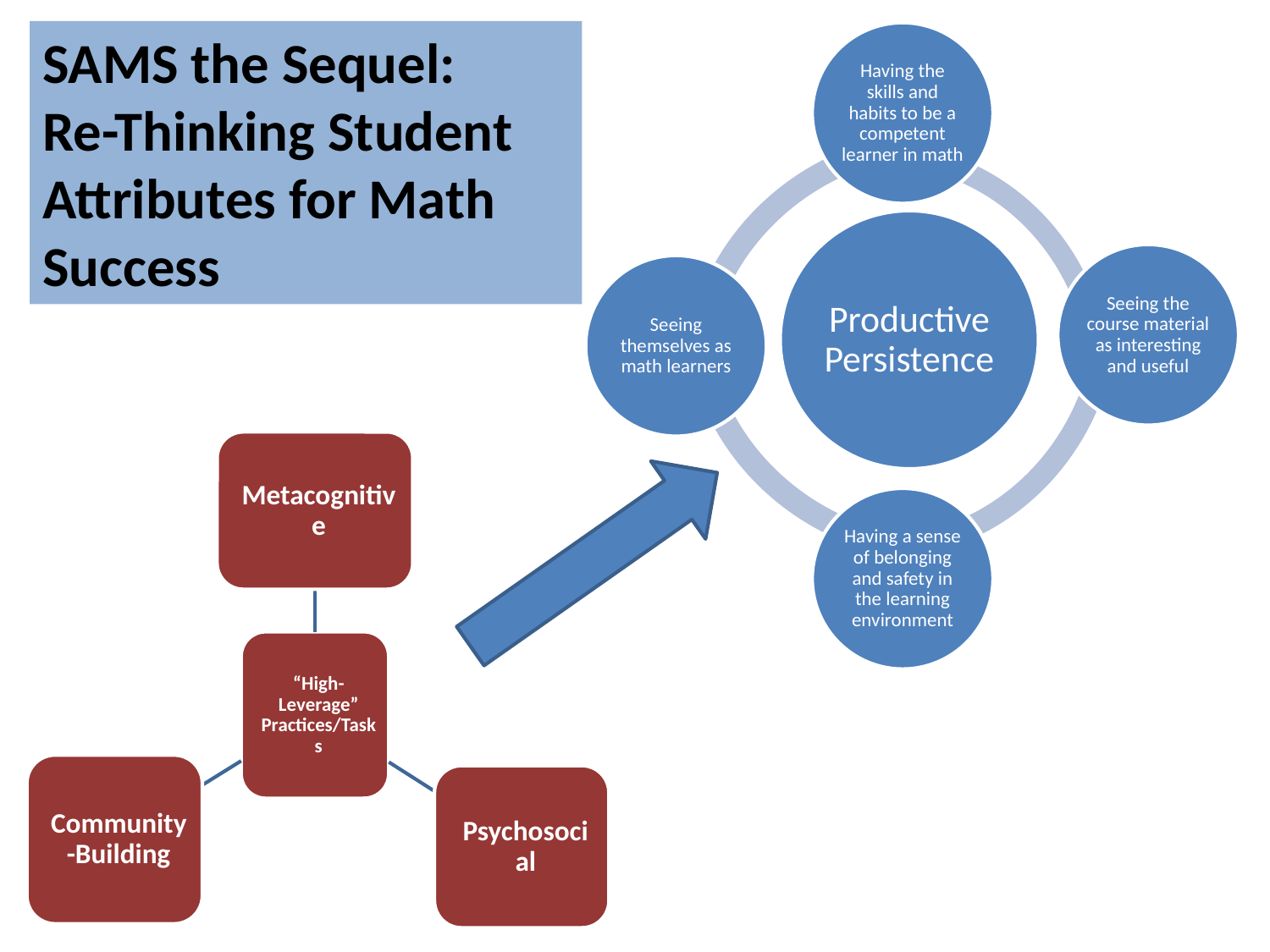

Productive Persistence
Having the skills and habits to be a competent learner in math
Seeing the course material as interesting and useful
Having a sense of belonging and safety in the learning environment
Seeing themselves as math learners
SAMS the Sequel:
Re-Thinking Student Attributes for Math Success
“High-Leverage” Practices/Tasks
Metacognitive
Psychosocial
Community-Building